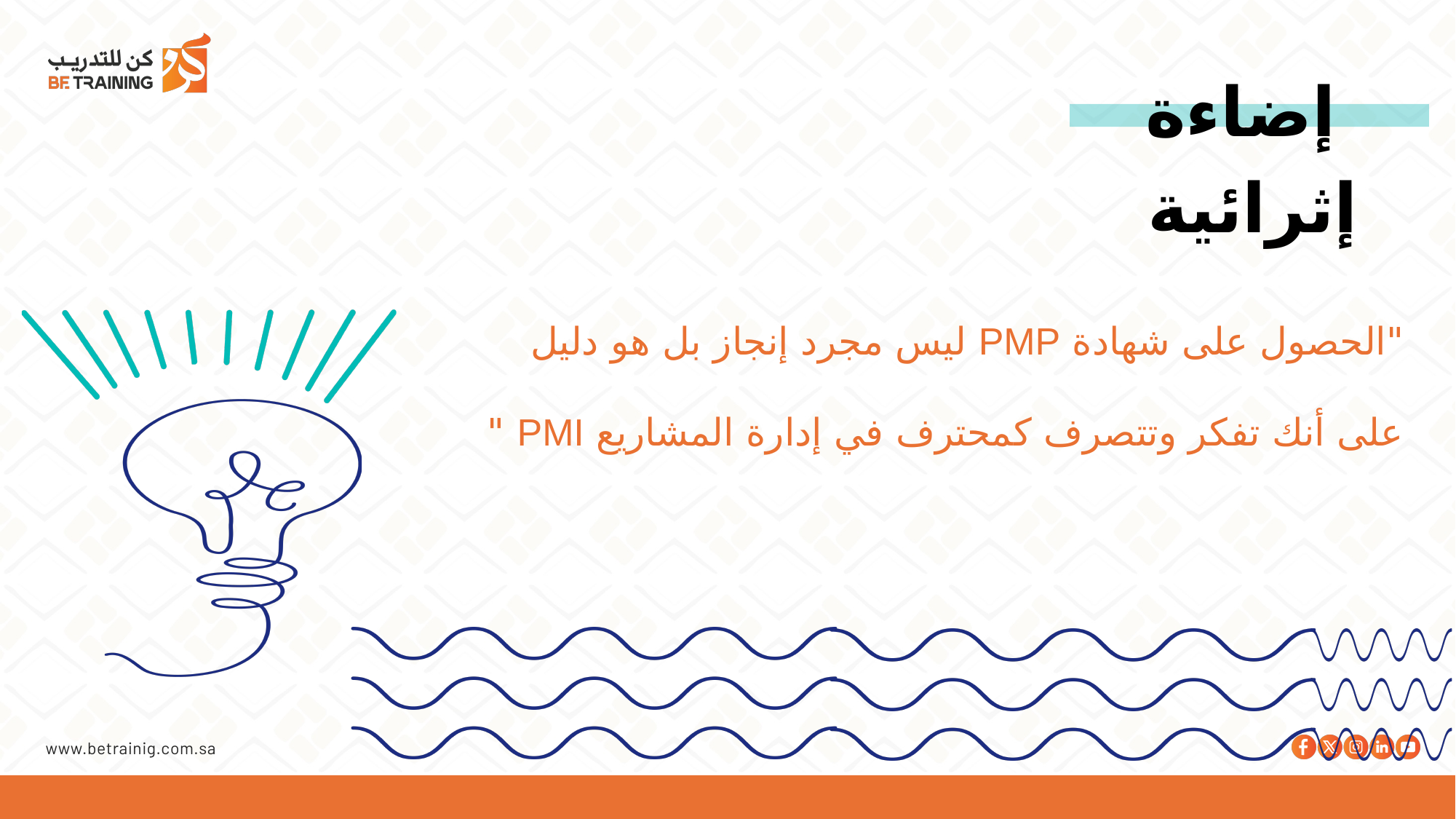

إضاءة إثرائية

"الحصول على شهادة PMP ليس مجرد إنجاز بل هو دليل على أنك تفكر وتتصرف كمحترف في إدارة المشاريع PMI "